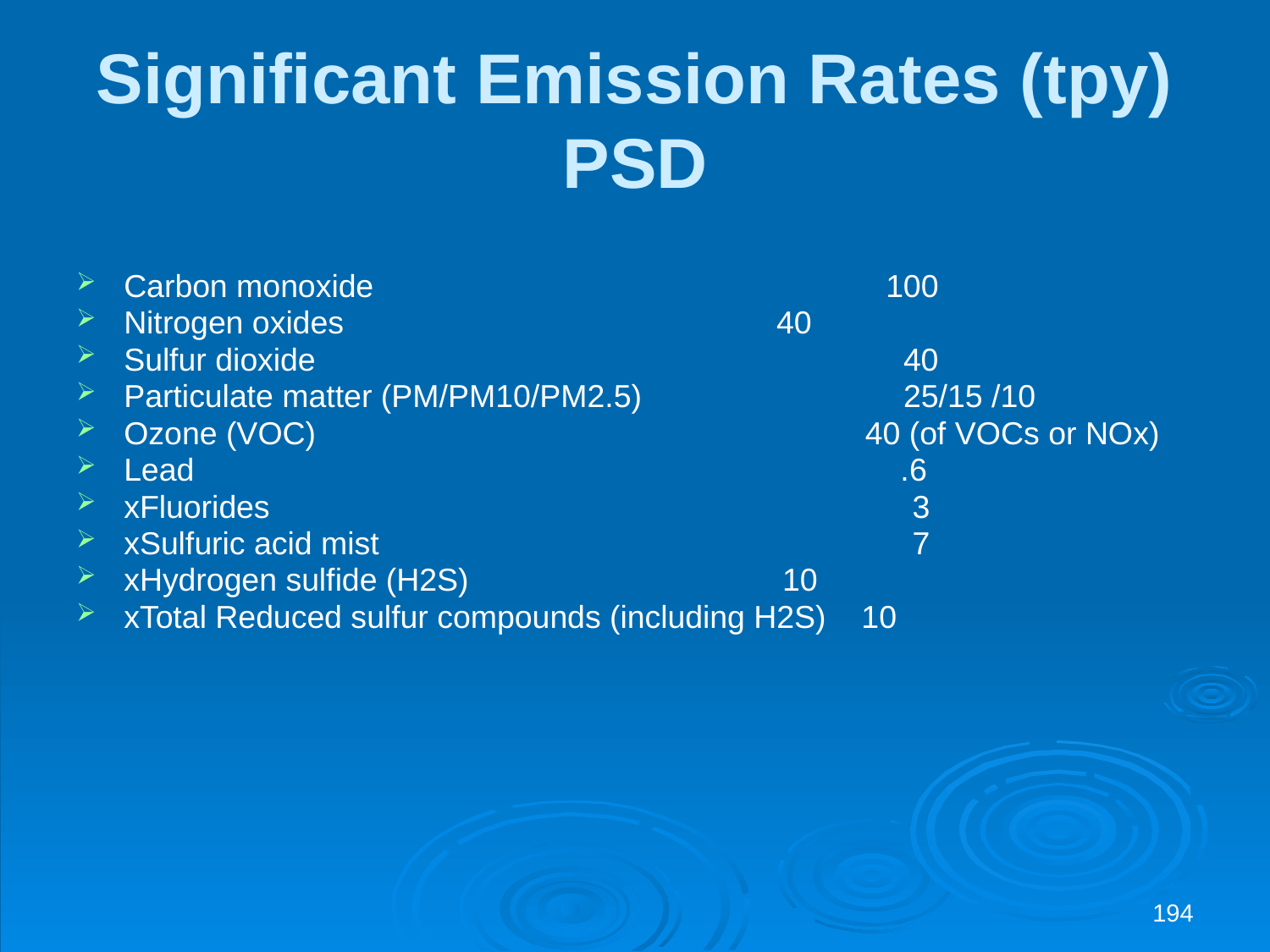

Significant Emission Rates (tpy)
PSD

Carbon monoxide 				100
Nitrogen oxides 				  40
Sulfur dioxide 	     	                                             40
Particulate matter (PM/PM10/PM2.5) 		  25/15 /10
Ozone (VOC)                                                              40 (of VOCs or NOx)
Lead       	                                                           .6
xFluorides 					   3
xSulfuric acid mist 				   7
xHydrogen sulfide (H2S)   		                 10
xTotal Reduced sulfur compounds (including H2S)    10

194